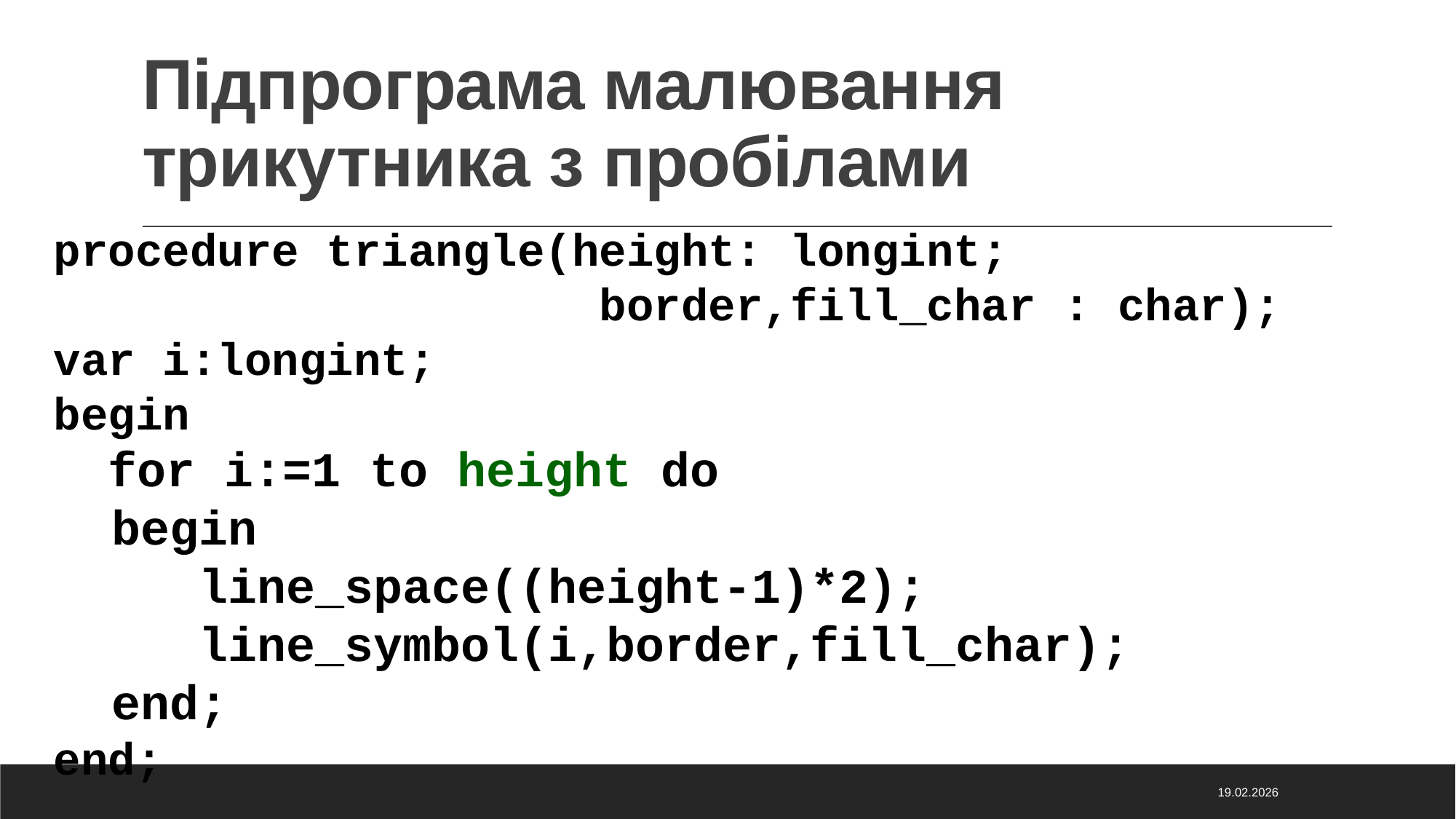

# Підпрограма малювання трикутника з пробілами
procedure triangle(height: longint;
                    border,fill_char : char);
var i:longint;
begin
  for i:=1 to height do
  begin
     line_space((height-1)*2);
     line_symbol(i,border,fill_char);
  end;
end;
19.02.2026